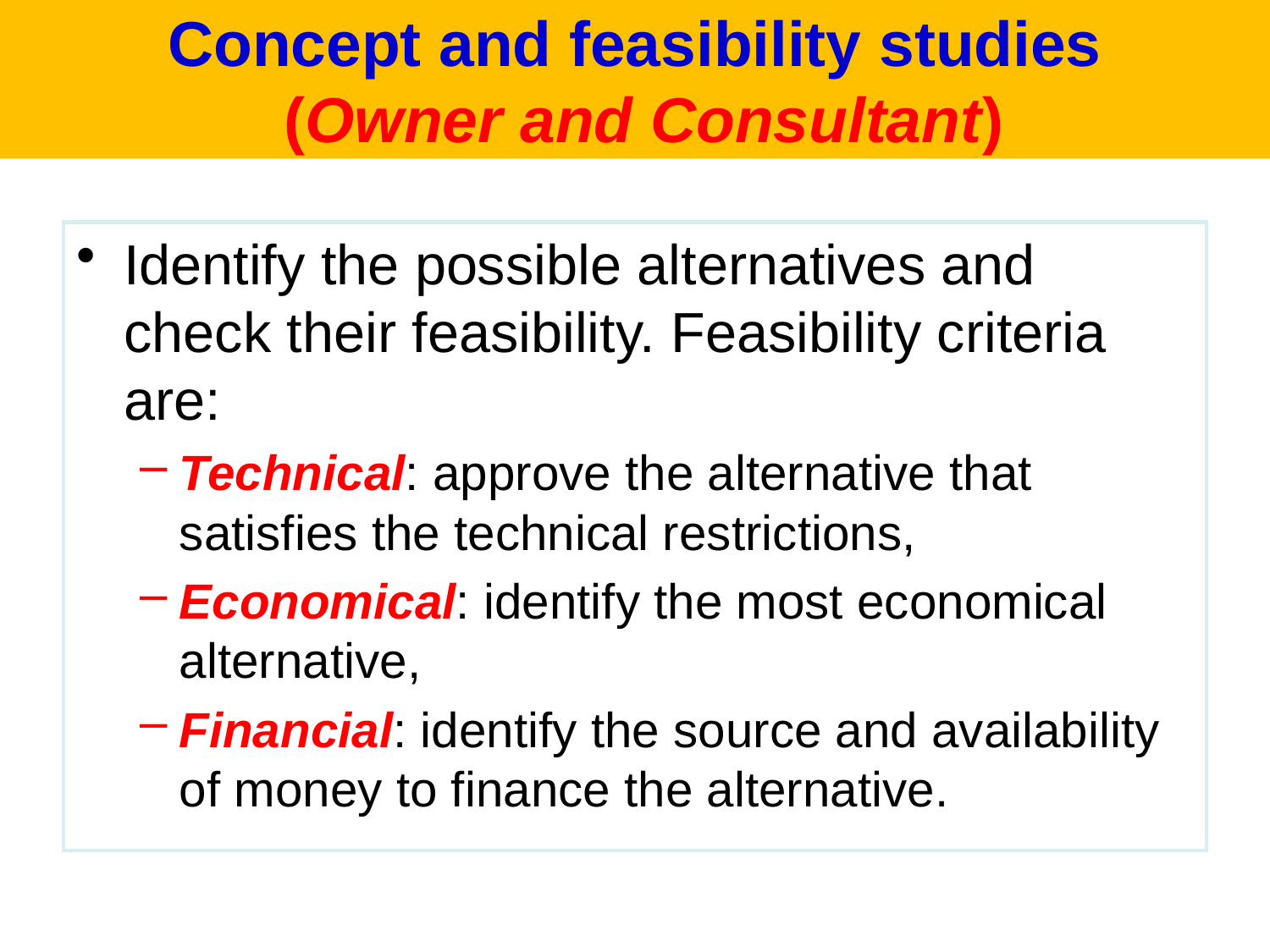

# Concept and feasibility studies (Owner and Consultant)
Identify the possible alternatives and check their feasibility. Feasibility criteria are:
Technical: approve the alternative that satisfies the technical restrictions,
Economical: identify the most economical alternative,
Financial: identify the source and availability of money to finance the alternative.